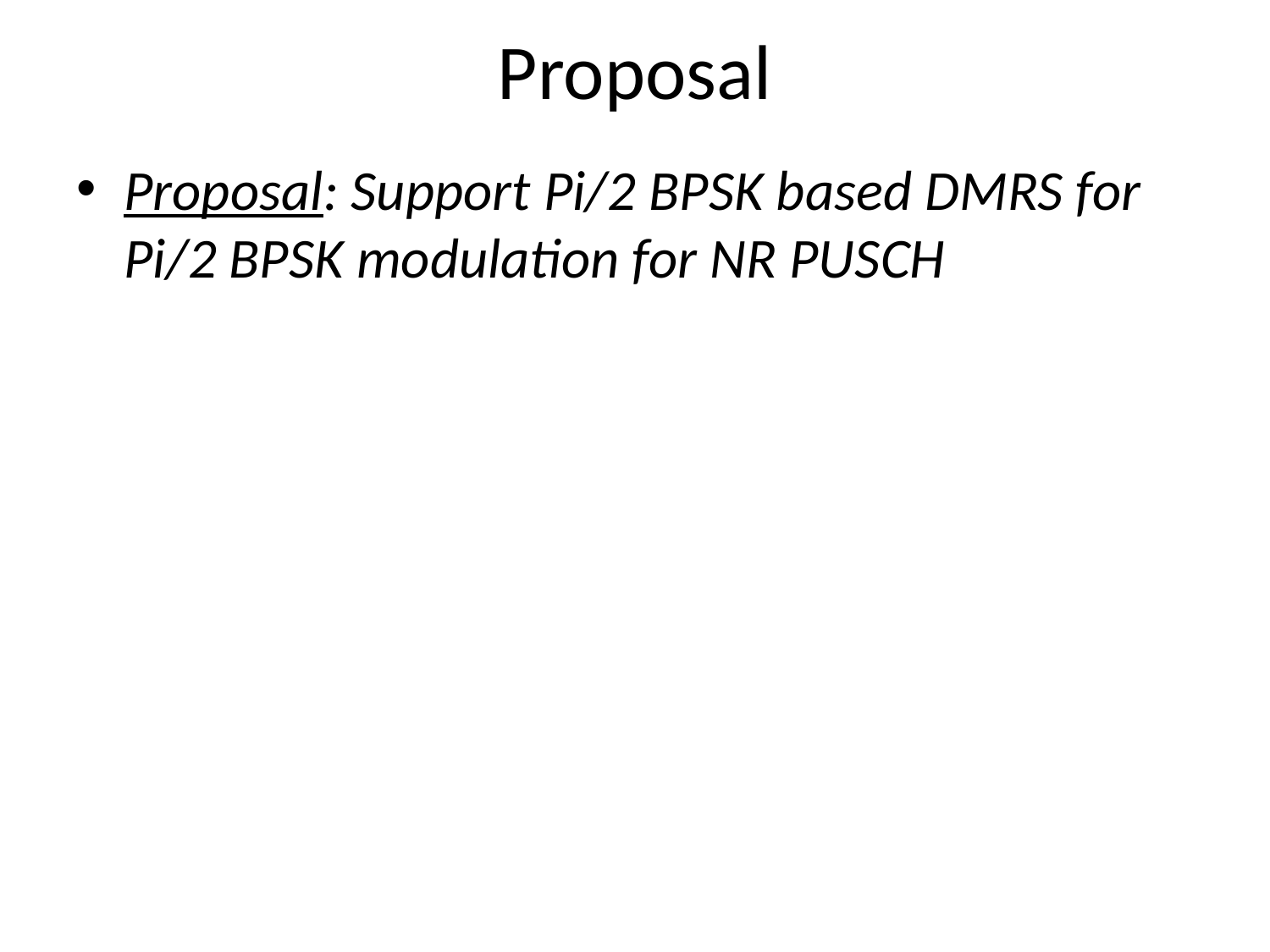

# Proposal
Proposal: Support Pi/2 BPSK based DMRS for Pi/2 BPSK modulation for NR PUSCH